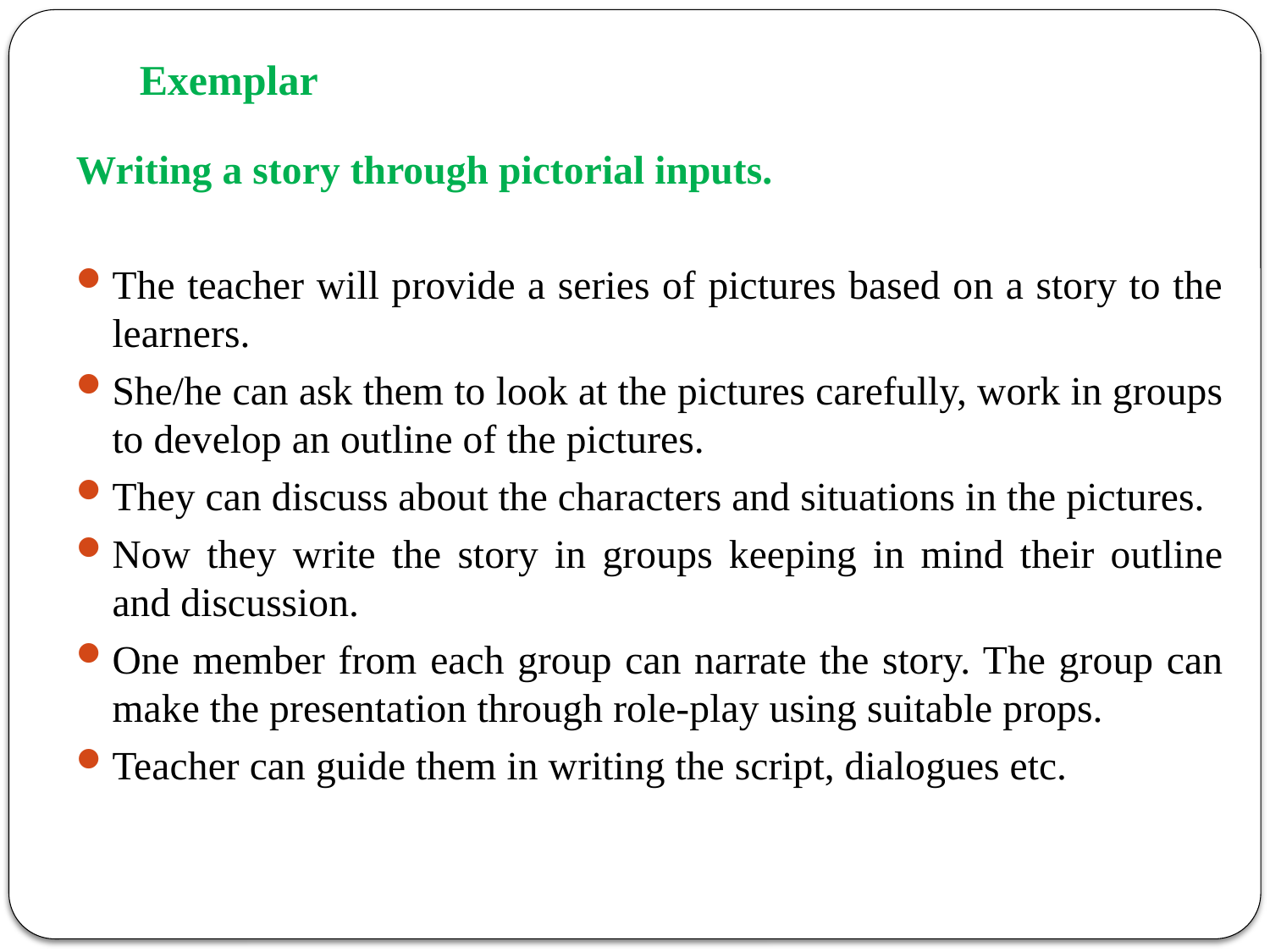

# Exemplar
Writing a story through pictorial inputs.

The teacher will provide a series of pictures based on a story to the learners.
She/he can ask them to look at the pictures carefully, work in groups to develop an outline of the pictures.
They can discuss about the characters and situations in the pictures.
Now they write the story in groups keeping in mind their outline and discussion.
One member from each group can narrate the story. The group can make the presentation through role-play using suitable props.
Teacher can guide them in writing the script, dialogues etc.